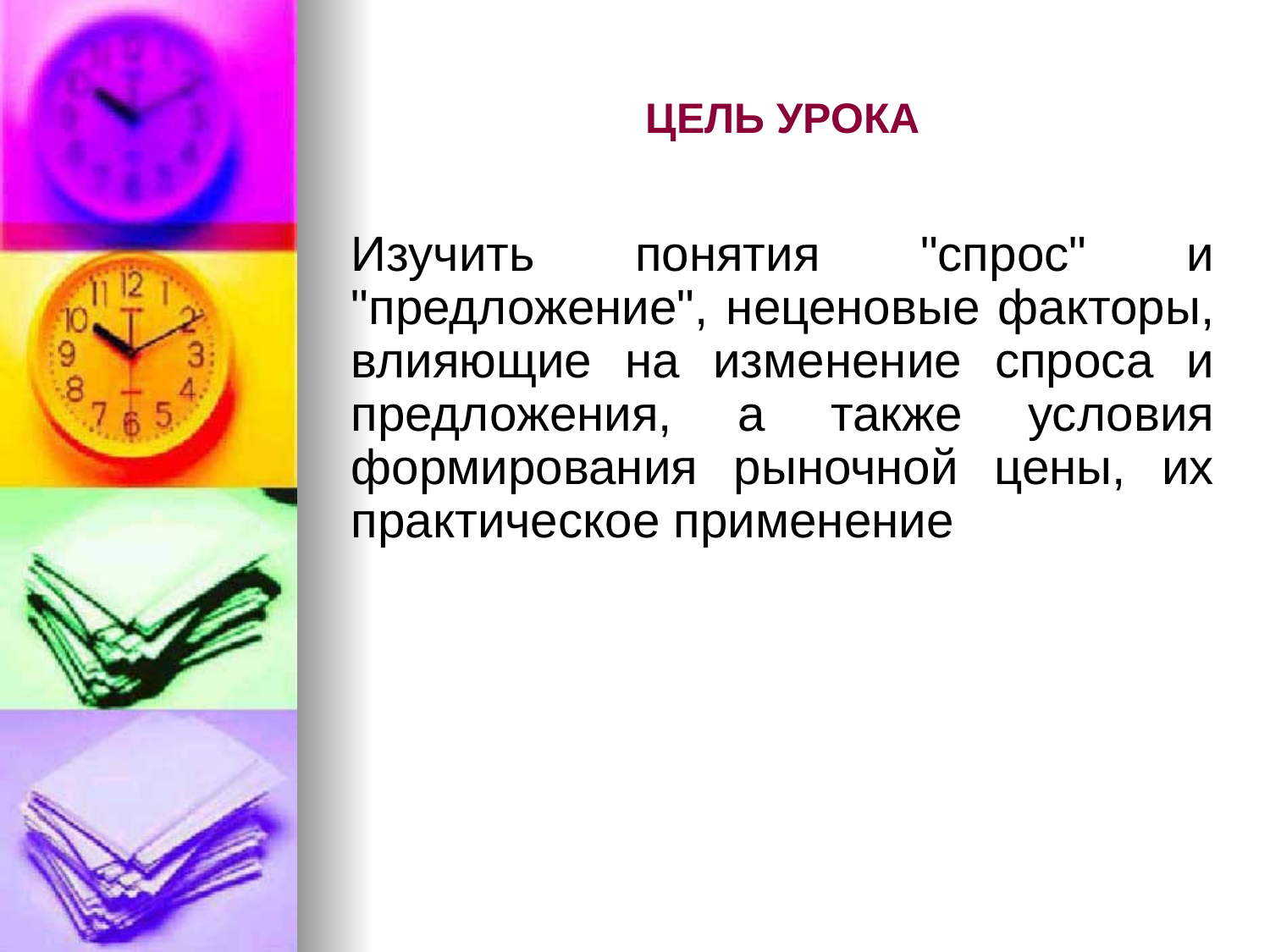

# ЦЕЛЬ УРОКА
Изучить понятия "спрос" и "предложение", неценовые факторы, влияющие на изменение спроса и предложения, а также условия формирования рыночной цены, их практическое применение